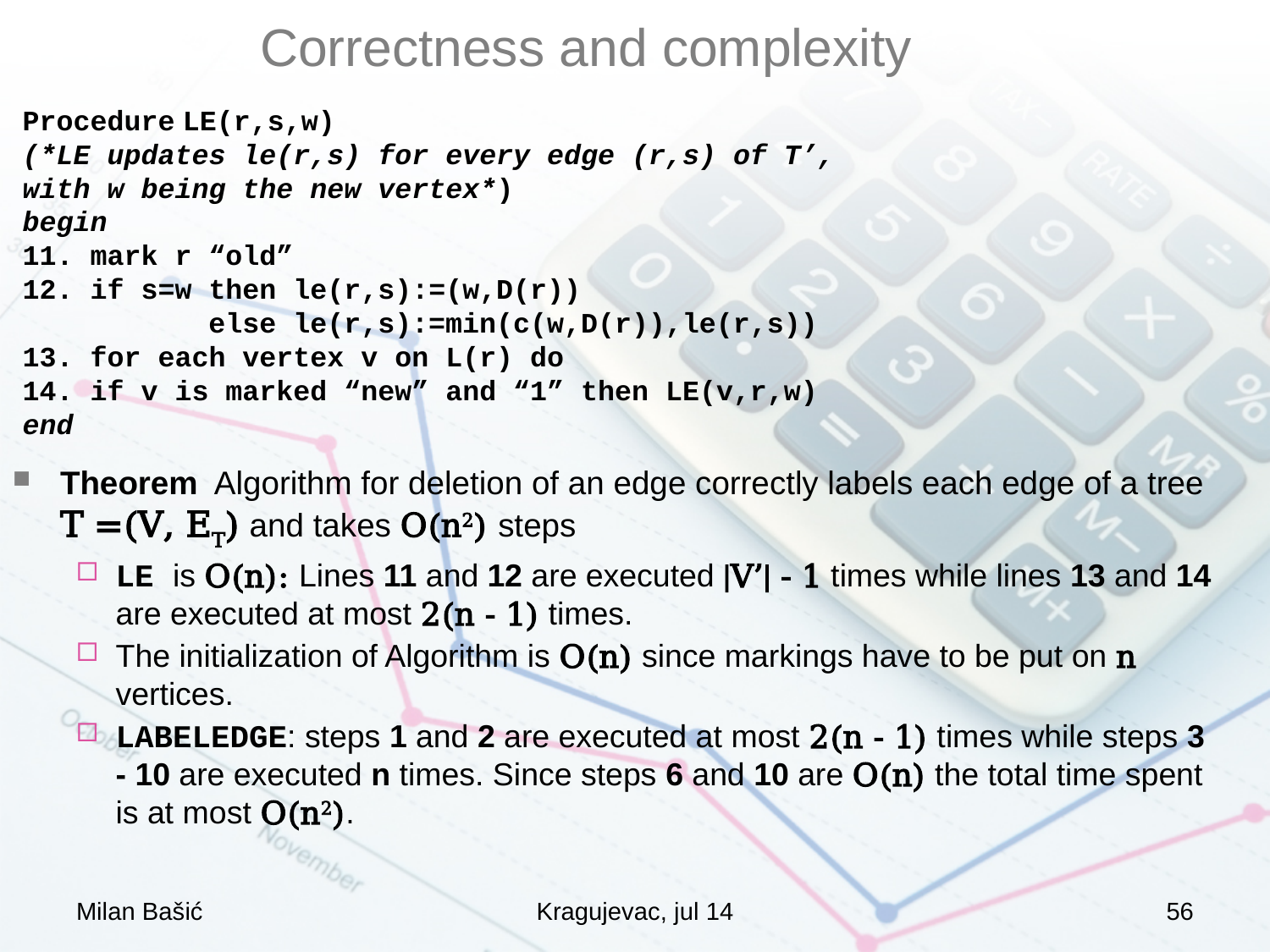

# Correctness and complexity
Procedure LE(r,s,w)
(*LE updates le(r,s) for every edge (r,s) of T’, with w being the new vertex*)
begin
11. mark r “old”
12. if s=w then le(r,s):=(w,D(r))
           else le(r,s):=min(c(w,D(r)),le(r,s))
13. for each vertex v on L(r) do
14. if v is marked “new” and “1” then LE(v,r,w)
end

Theorem  Algorithm for deletion of an edge correctly labels each edge of a tree T =(V, ET) and takes O(n2) steps
LE is O(n): Lines 11 and 12 are executed |V’| - 1 times while lines 13 and 14 are executed at most 2(n - 1) times.
The initialization of Algorithm is O(n) since markings have to be put on n vertices.
LABELEDGE: steps 1 and 2 are executed at most 2(n - 1) times while steps 3 - 10 are executed n times. Since steps 6 and 10 are O(n) the total time spent is at most O(n2).

Milan Bašić
Kragujevac, jul 14
56